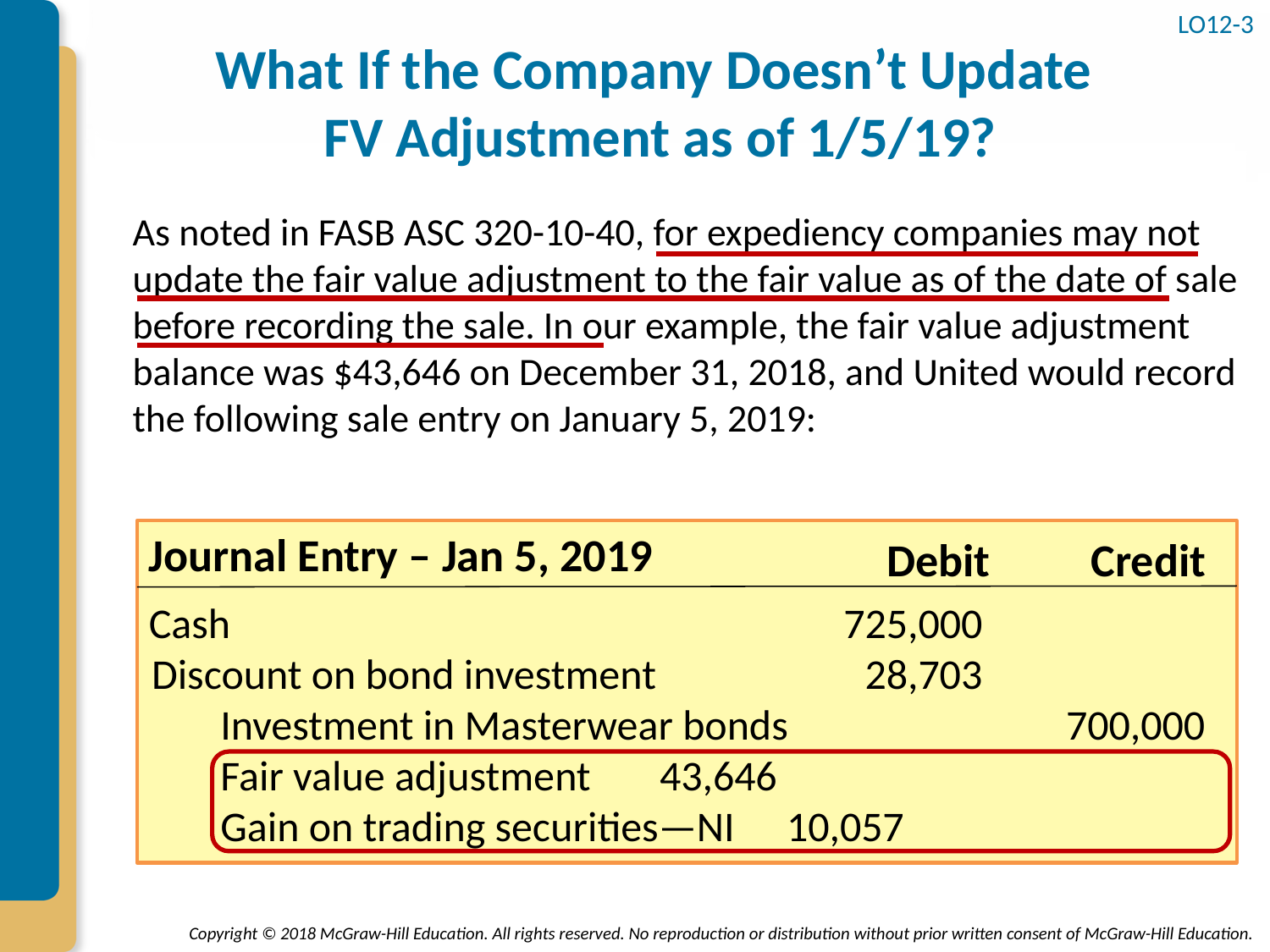

# What If the Company Doesn’t Update FV Adjustment as of 1/5/19?
LO12-3
As noted in FASB ASC 320-10-40, for expediency companies may not update the fair value adjustment to the fair value as of the date of sale before recording the sale. In our example, the fair value adjustment balance was $43,646 on December 31, 2018, and United would record the following sale entry on January 5, 2019:

  Cash 	725,000
  Discount on bond investment    	28,703
Investment in Masterwear bonds 	                  700,000
Fair value adjustment  	  43,646
Gain on trading securities—NI   	  10,057
Journal Entry – Jan 5, 2019

Debit
Credit